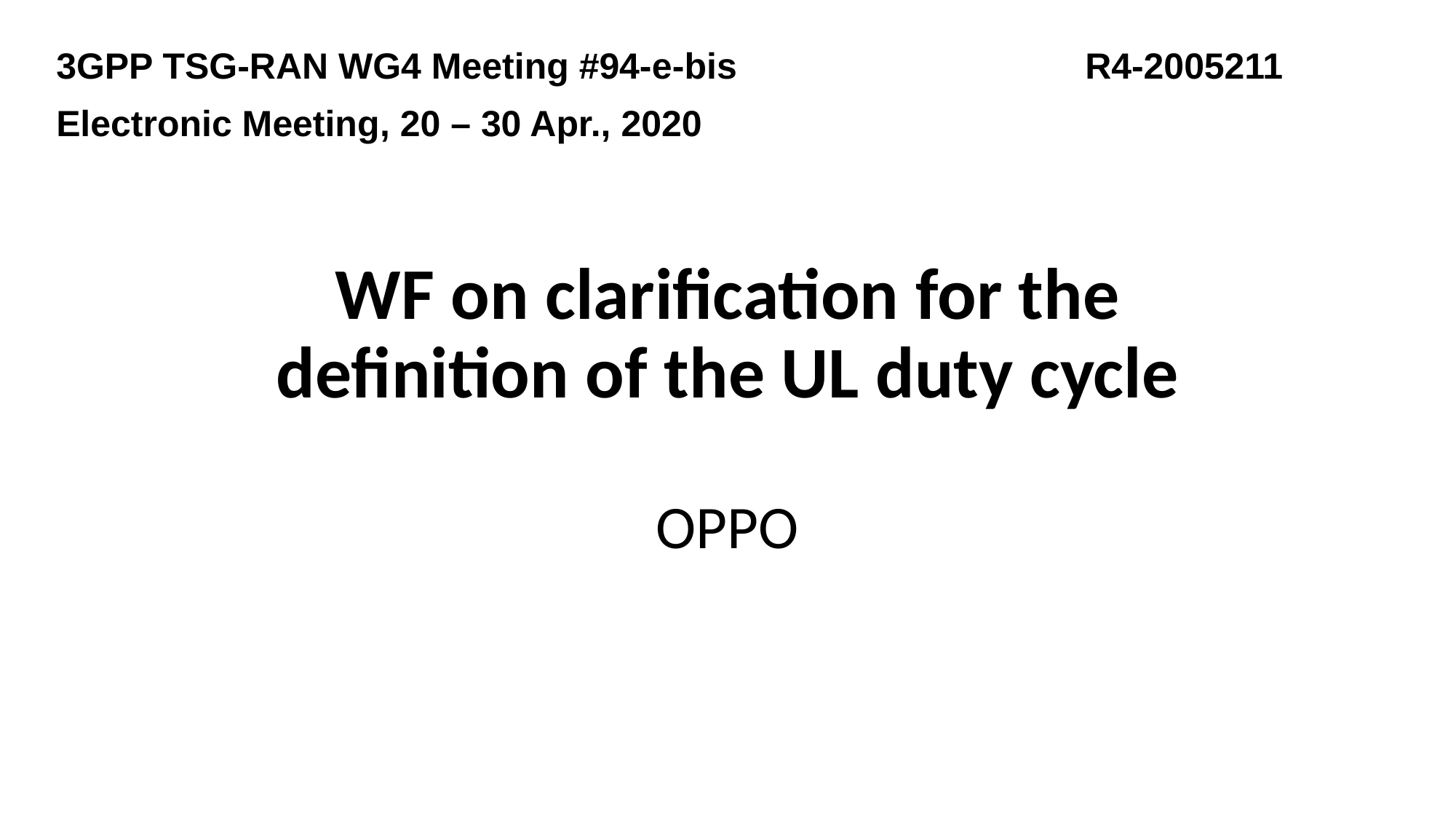

3GPP TSG-RAN WG4 Meeting #94-e-bis	                          R4-2005211
Electronic Meeting, 20 – 30 Apr., 2020
# WF on clarification for the definition of the UL duty cycle
OPPO